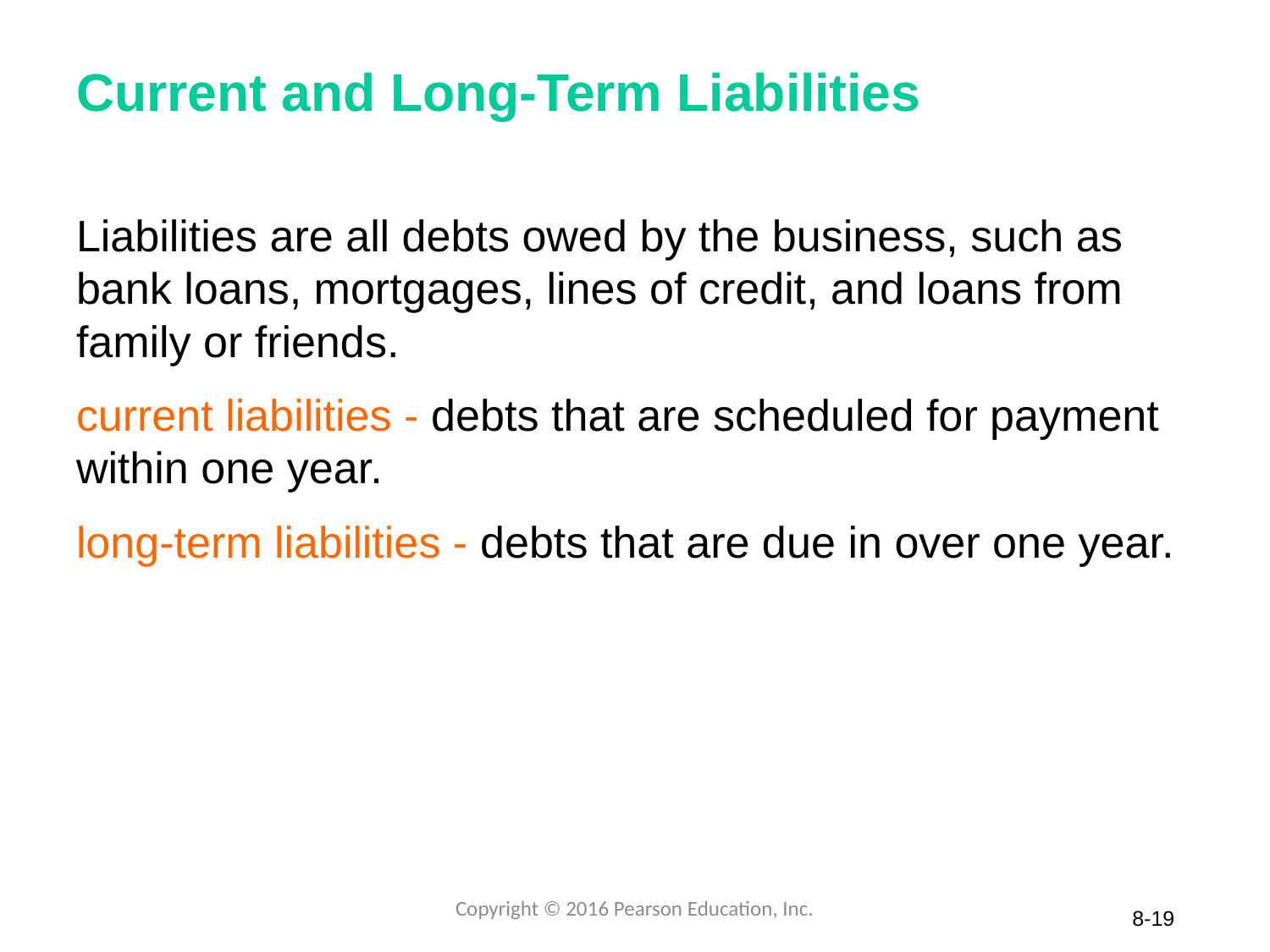

# Current and Long-Term Liabilities
Liabilities are all debts owed by the business, such as bank loans, mortgages, lines of credit, and loans from family or friends.

current liabilities - debts that are scheduled for payment within one year.

long-term liabilities - debts that are due in over one year.

Copyright © 2016 Pearson Education, Inc.